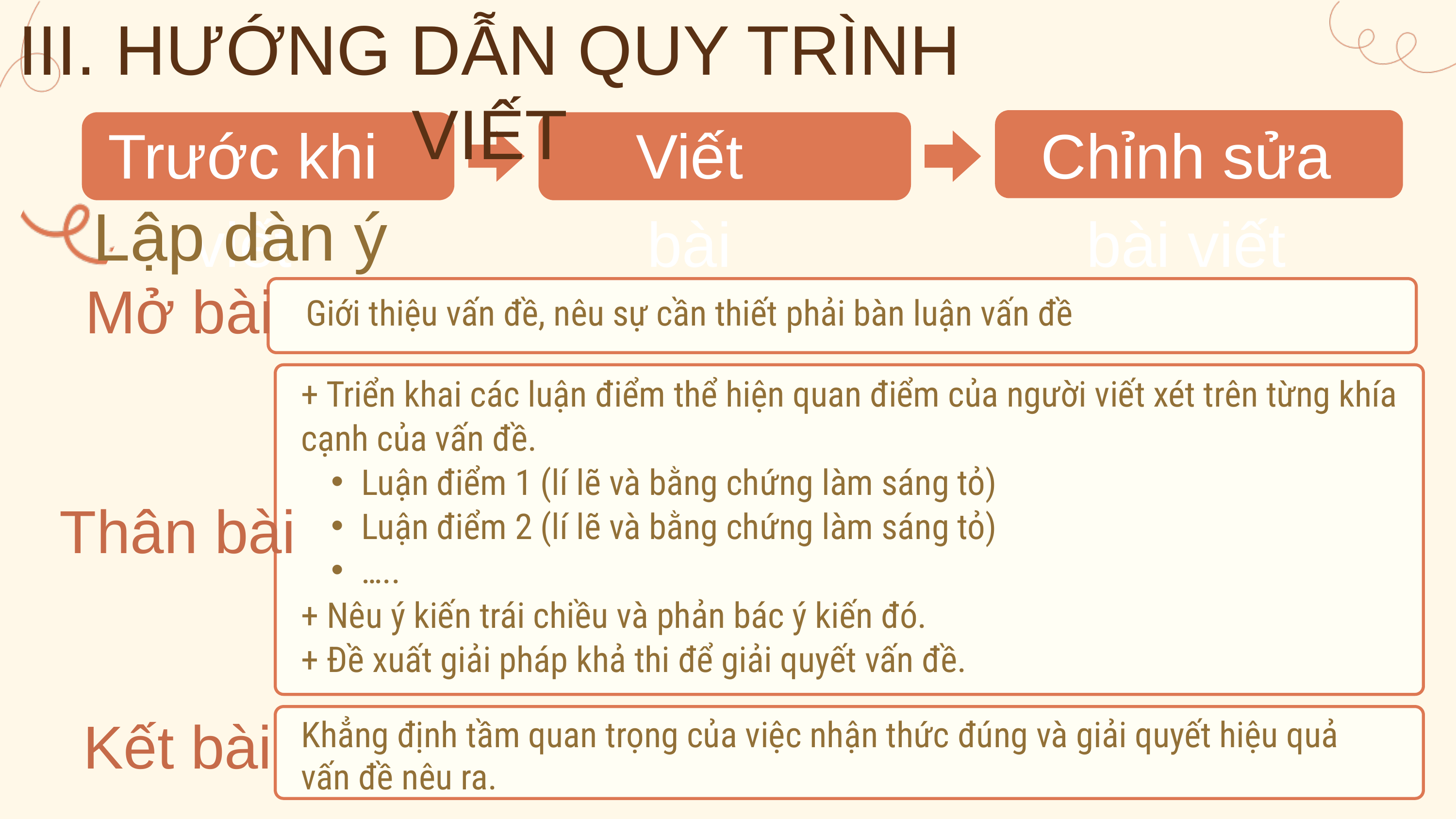

III. HƯỚNG DẪN QUY TRÌNH VIẾT
Trước khi viết
Viết bài
Chỉnh sửa bài viết

Lập dàn ý
Mở bài

Giới thiệu vấn đề, nêu sự cần thiết phải bàn luận vấn đề

+ Triển khai các luận điểm thể hiện quan điểm của người viết xét trên từng khía cạnh của vấn đề.
Luận điểm 1 (lí lẽ và bằng chứng làm sáng tỏ)
Luận điểm 2 (lí lẽ và bằng chứng làm sáng tỏ)
…..
+ Nêu ý kiến trái chiều và phản bác ý kiến đó.
+ Đề xuất giải pháp khả thi để giải quyết vấn đề.
Thân bài
Kết bài

Khẳng định tầm quan trọng của việc nhận thức đúng và giải quyết hiệu quả vấn đề nêu ra.